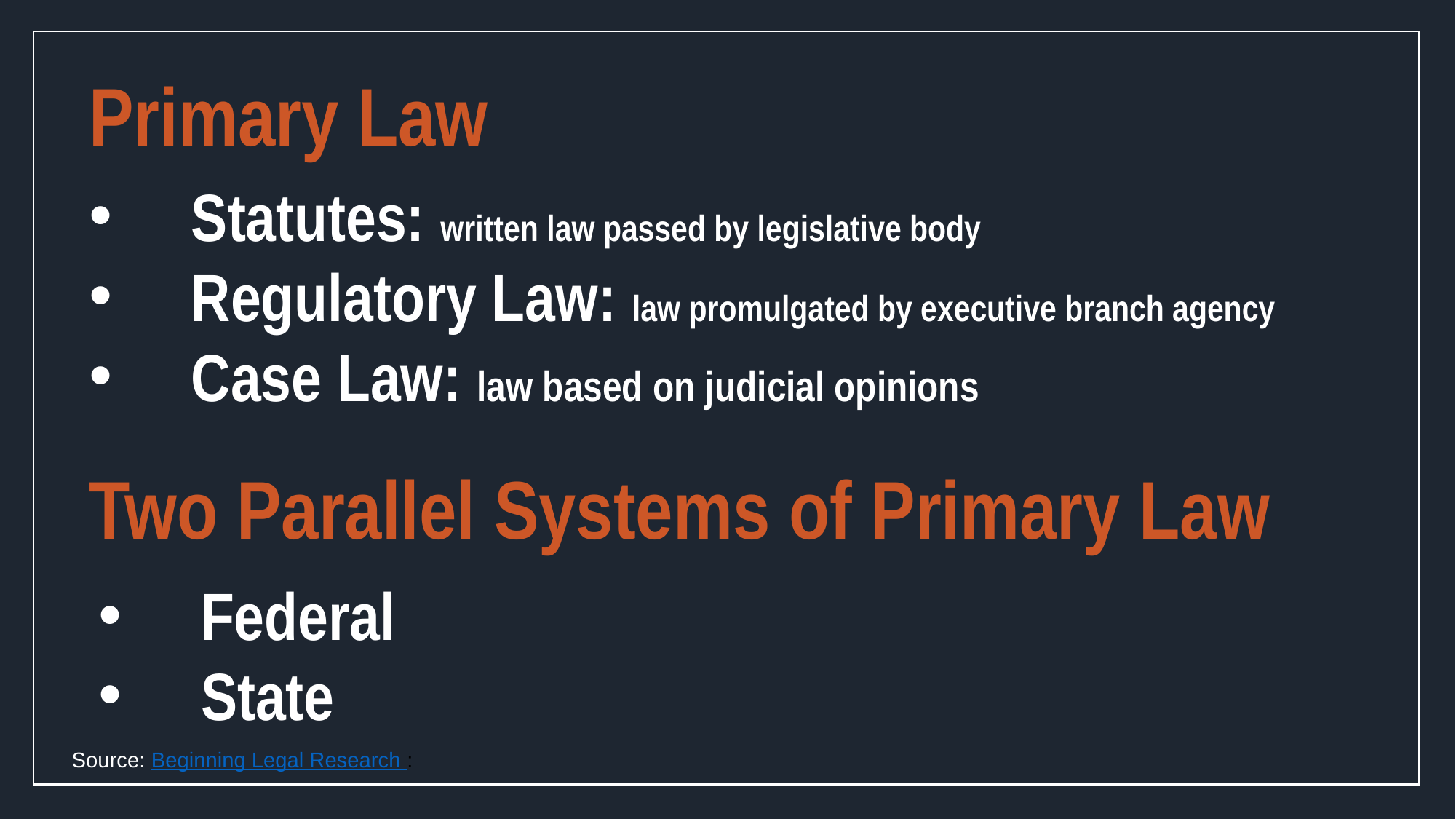

Primary Law
Statutes: written law passed by legislative body
Regulatory Law: law promulgated by executive branch agency
Case Law: law based on judicial opinions

Two Parallel Systems of Primary Law
Federal
State
Source: Beginning Legal Research :